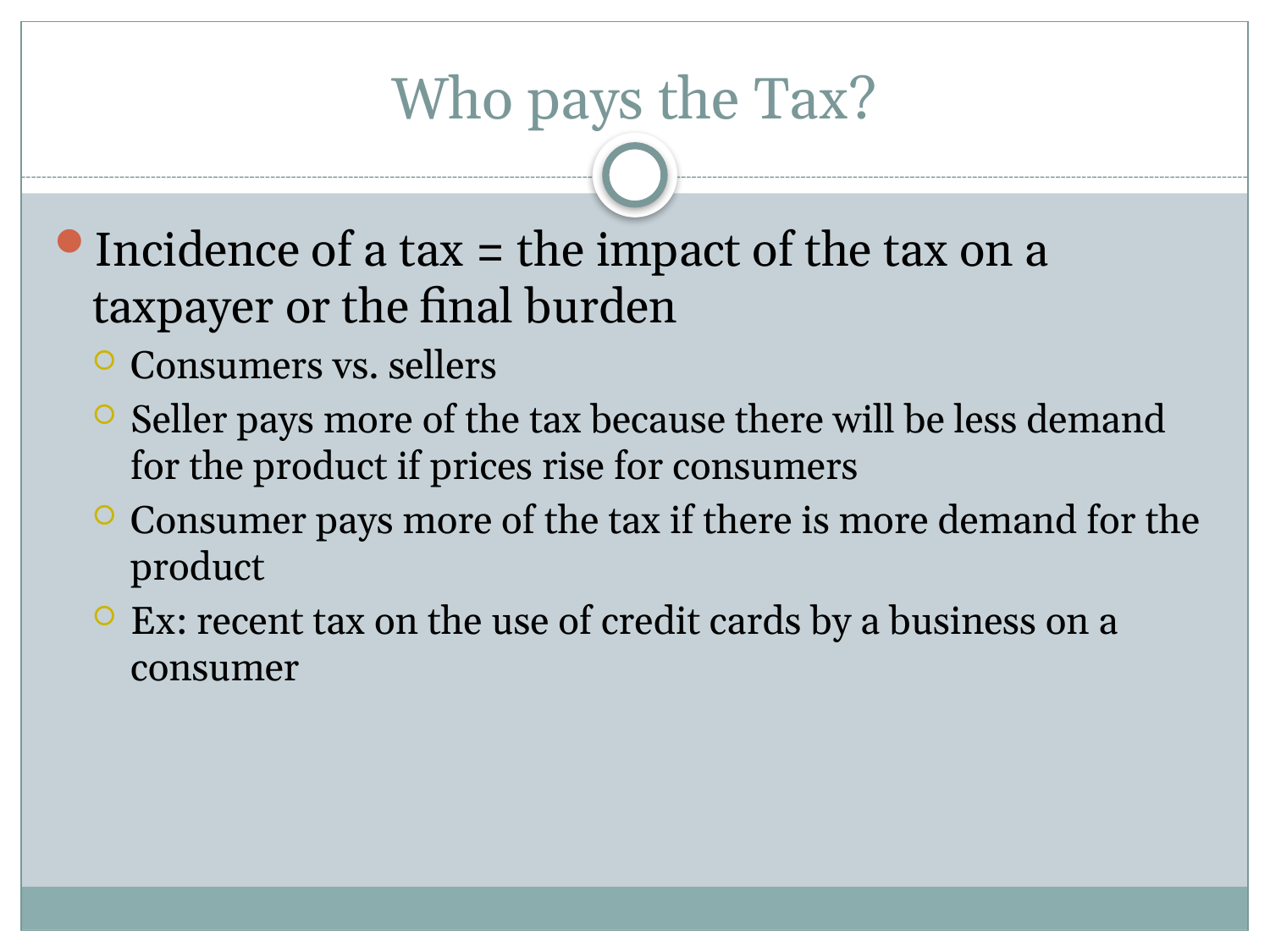

# Who pays the Tax?
Incidence of a tax = the impact of the tax on a taxpayer or the final burden
Consumers vs. sellers
Seller pays more of the tax because there will be less demand for the product if prices rise for consumers
Consumer pays more of the tax if there is more demand for the product
Ex: recent tax on the use of credit cards by a business on a consumer